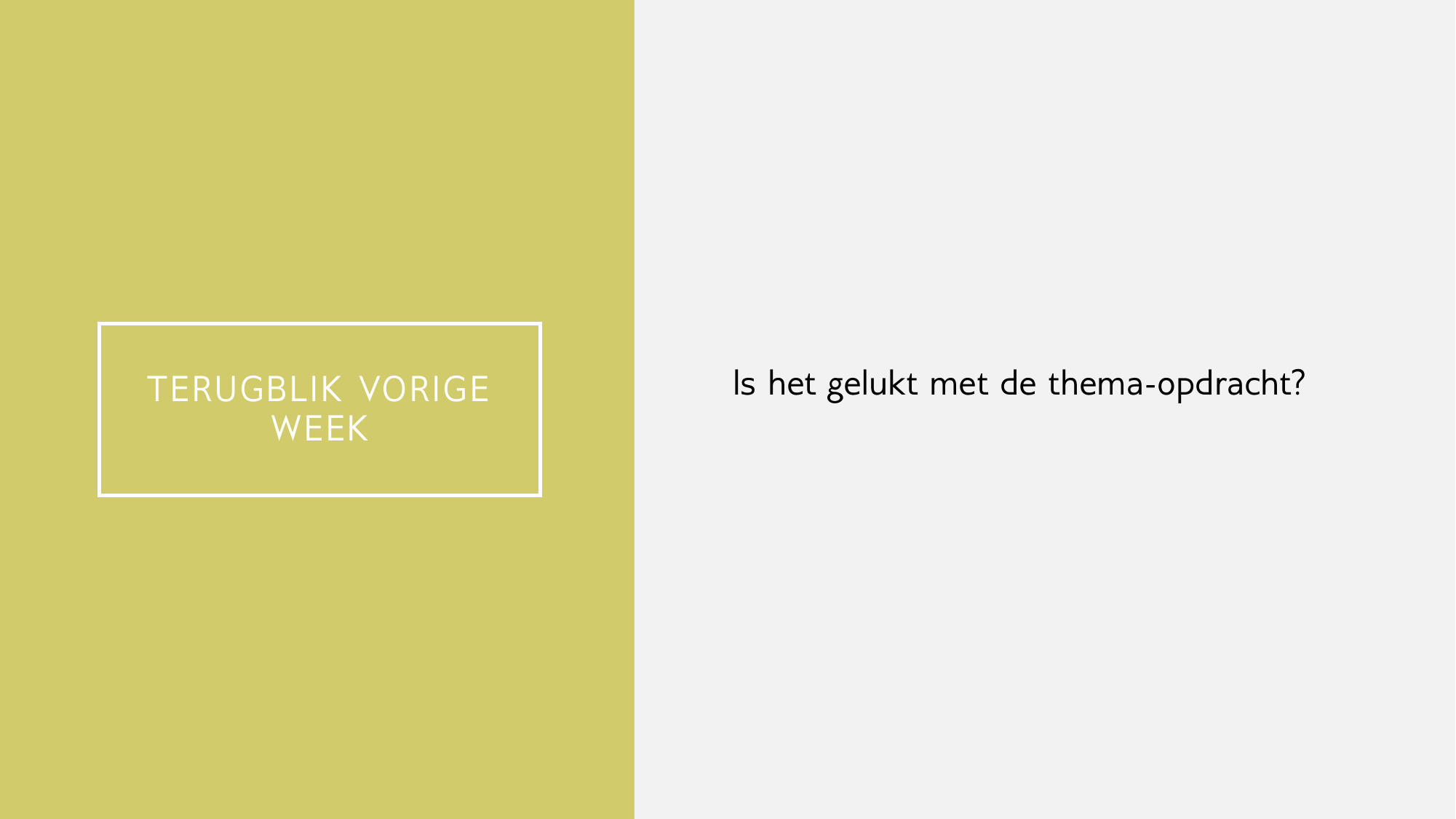

Is het gelukt met de thema-opdracht?

# TERUGBLIK VORIGE WEEK